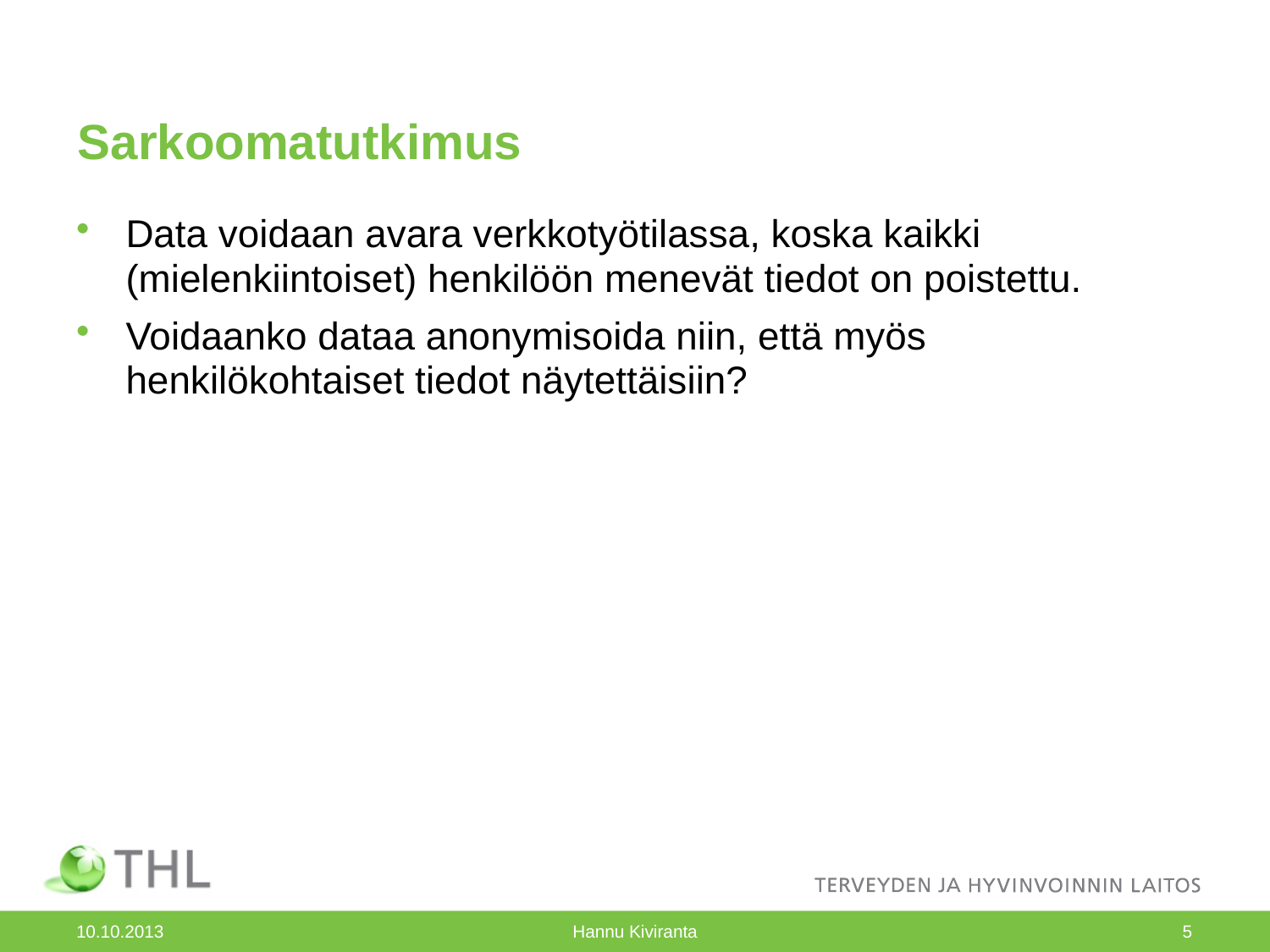

# Sarkoomatutkimus
Data voidaan avara verkkotyötilassa, koska kaikki (mielenkiintoiset) henkilöön menevät tiedot on poistettu.
Voidaanko dataa anonymisoida niin, että myös henkilökohtaiset tiedot näytettäisiin?
10.10.2013
Hannu Kiviranta
5